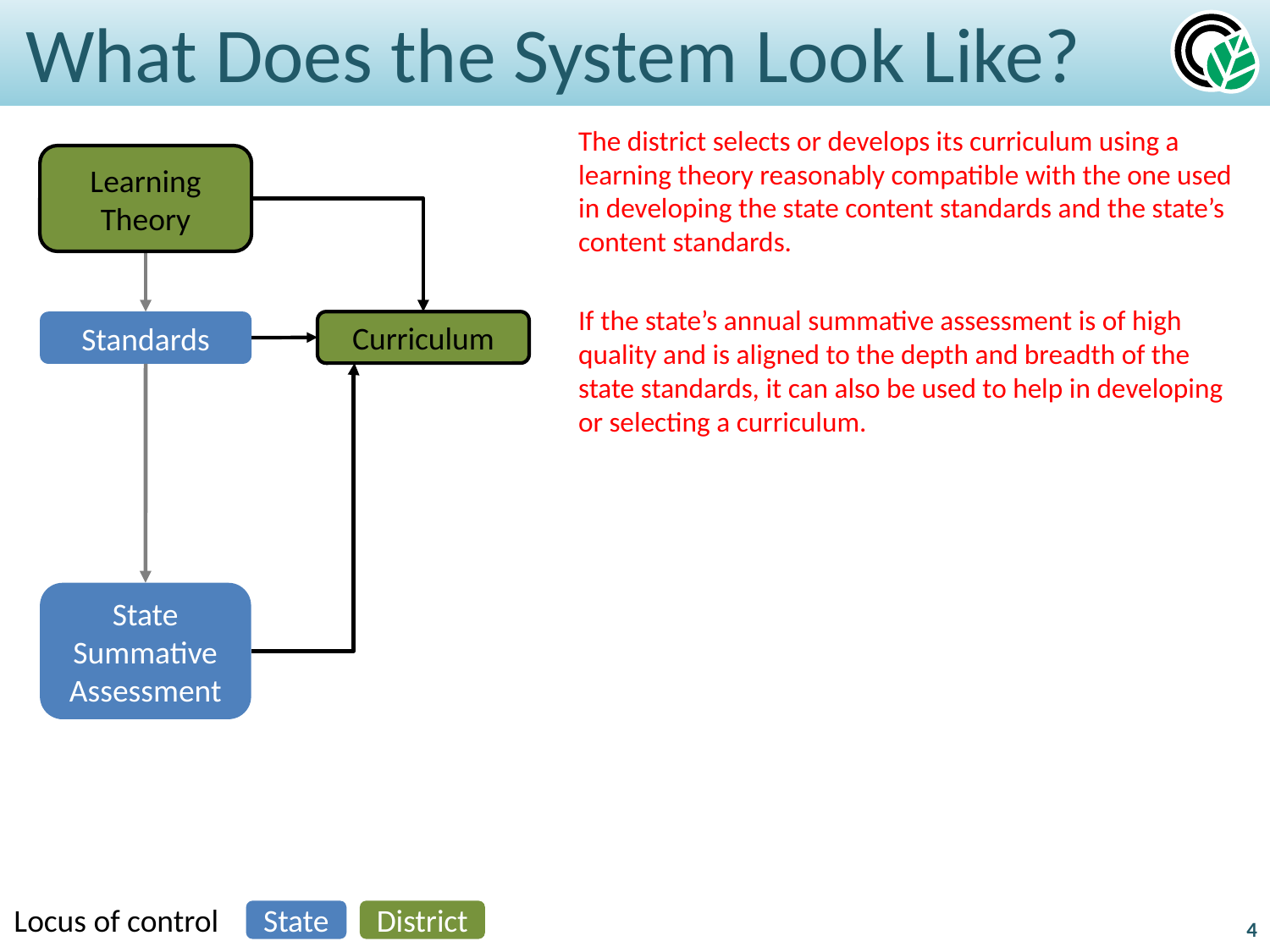

# What Does the System Look Like?
The district selects or develops its curriculum using a learning theory reasonably compatible with the one used in developing the state content standards and the state’s content standards.

If the state’s annual summative assessment is of high quality and is aligned to the depth and breadth of the state standards, it can also be used to help in developing or selecting a curriculum.
Learning Theory
Curriculum
Standards
State Summative Assessment
Locus of control
State
District